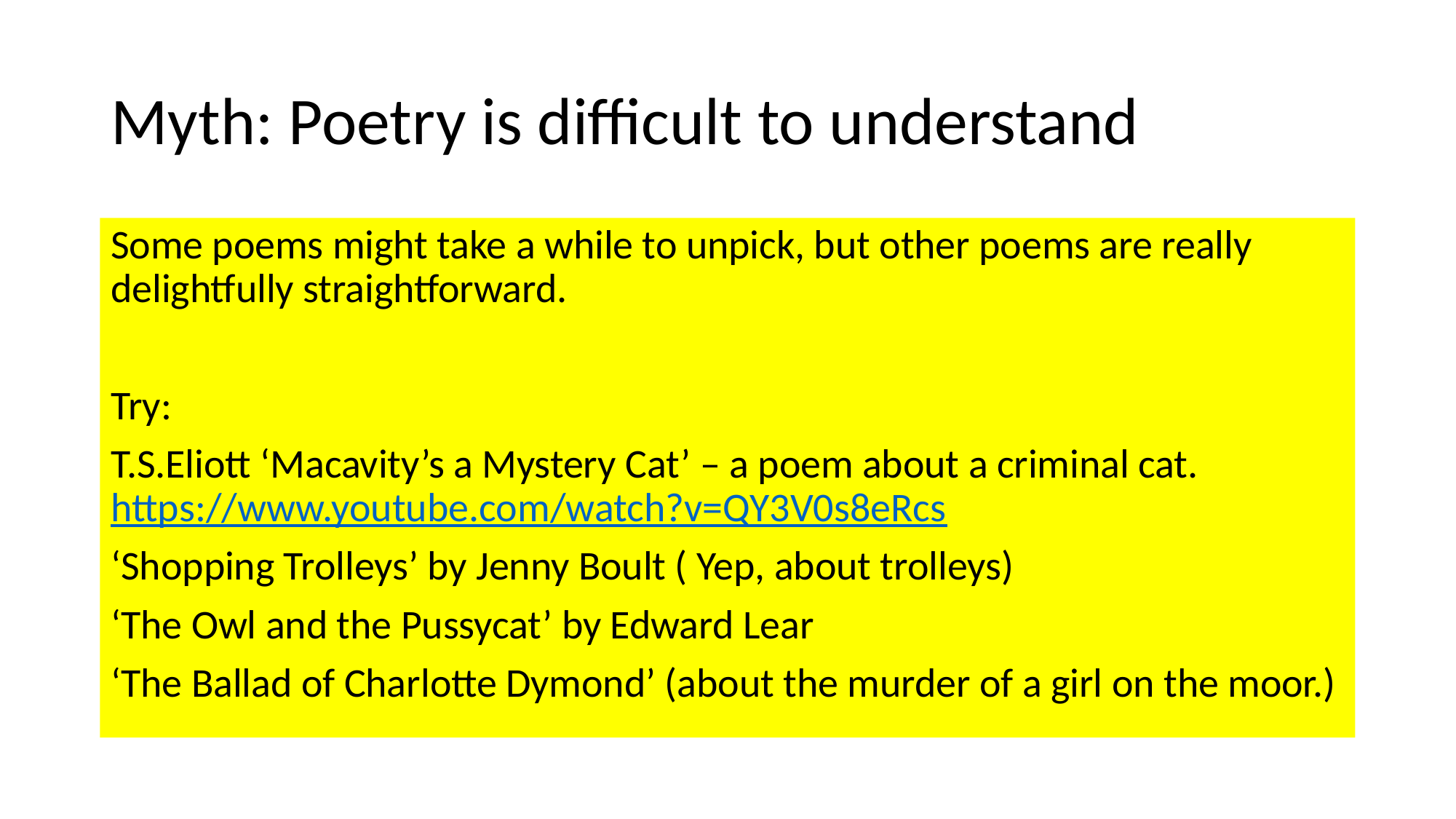

# Myth: Poetry is difficult to understand
Some poems might take a while to unpick, but other poems are really delightfully straightforward.

Try:
T.S.Eliott ‘Macavity’s a Mystery Cat’ – a poem about a criminal cat. https://www.youtube.com/watch?v=QY3V0s8eRcs
‘Shopping Trolleys’ by Jenny Boult ( Yep, about trolleys)
‘The Owl and the Pussycat’ by Edward Lear
‘The Ballad of Charlotte Dymond’ (about the murder of a girl on the moor.)